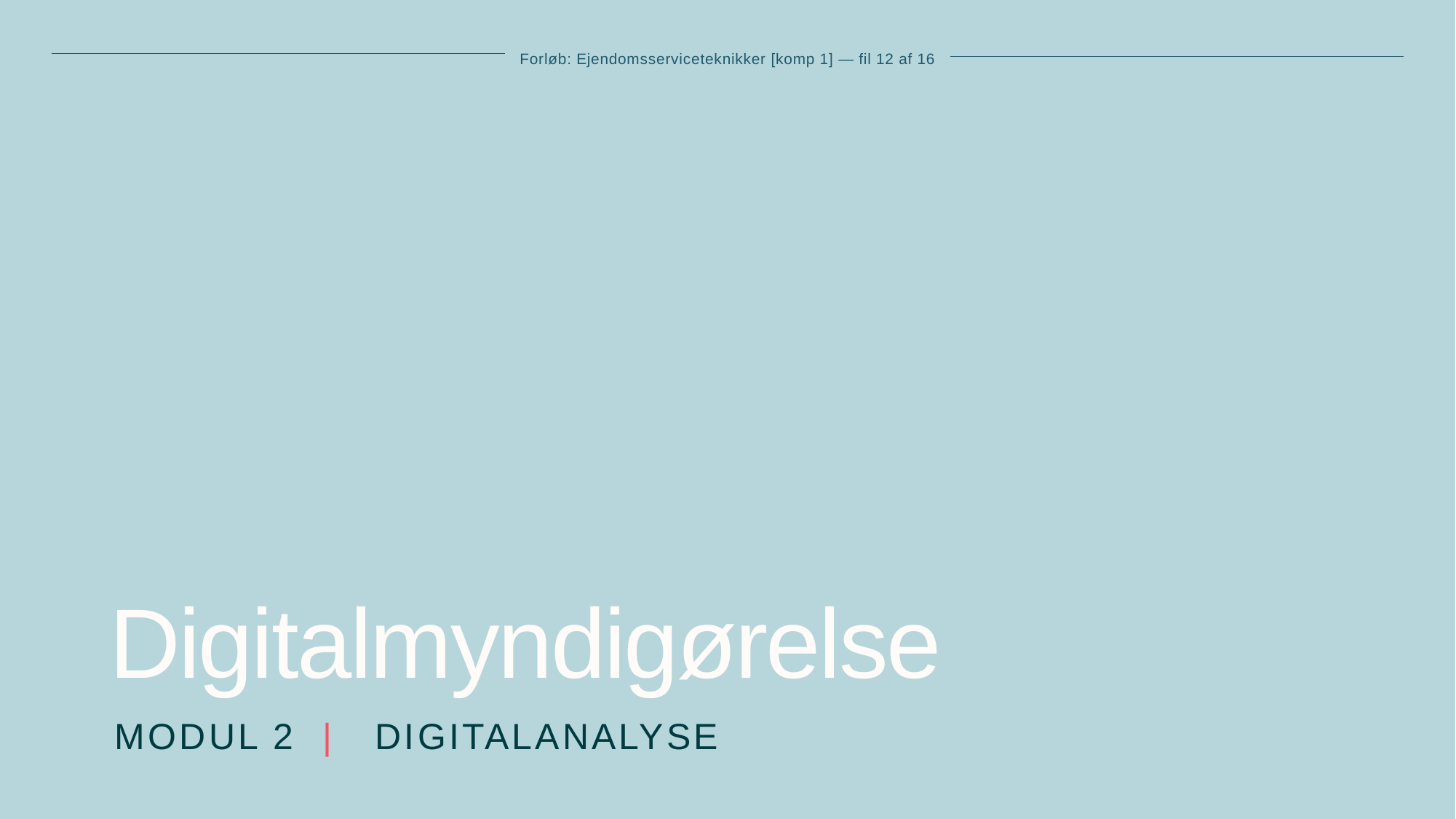

Forløb: Ejendomsserviceteknikker [komp 1] — fil 12 af 16

Digitalmyndigørelse
Modul 2  |   Digitalanalyse